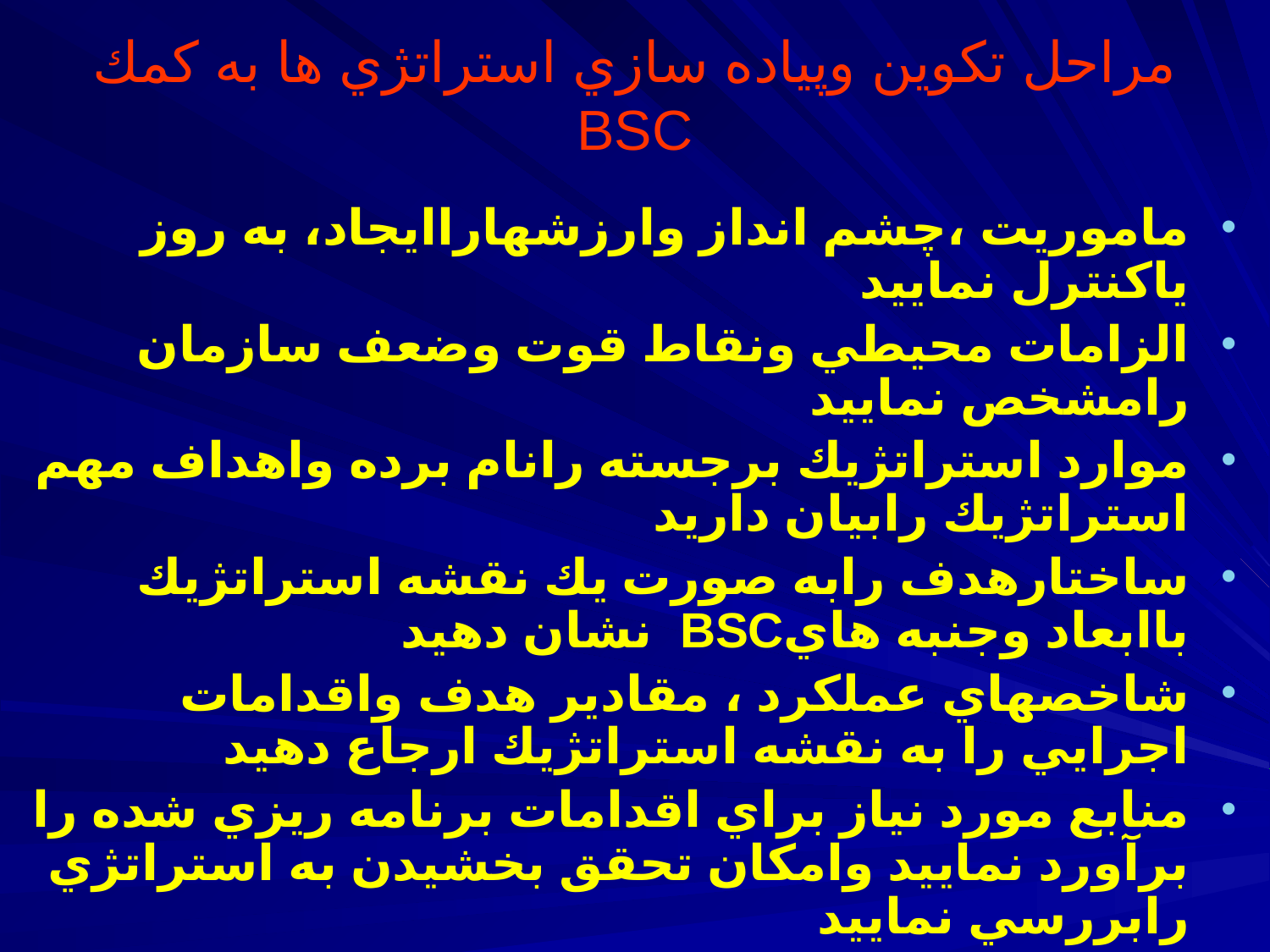

# مراحل تكوين وپياده سازي استراتژي ها به كمك BSC
ماموريت ،چشم انداز وارزشهاراايجاد، به روز ياكنترل نماييد
الزامات محيطي ونقاط قوت وضعف سازمان رامشخص نماييد
موارد استراتژيك برجسته رانام برده واهداف مهم استراتژيك رابيان داريد
ساختارهدف رابه صورت يك نقشه استراتژيك باابعاد وجنبه هايBSC  نشان دهيد
شاخصهاي عملكرد ، مقادير هدف واقدامات اجرايي را به نقشه استراتژيك ارجاع دهيد
منابع مورد نياز براي اقدامات برنامه ريزي شده را برآورد نماييد وامكان تحقق بخشيدن به استراتژي رابررسي نماييد
عملكردهاي برجسته مورد قدرداني قرار گيرند